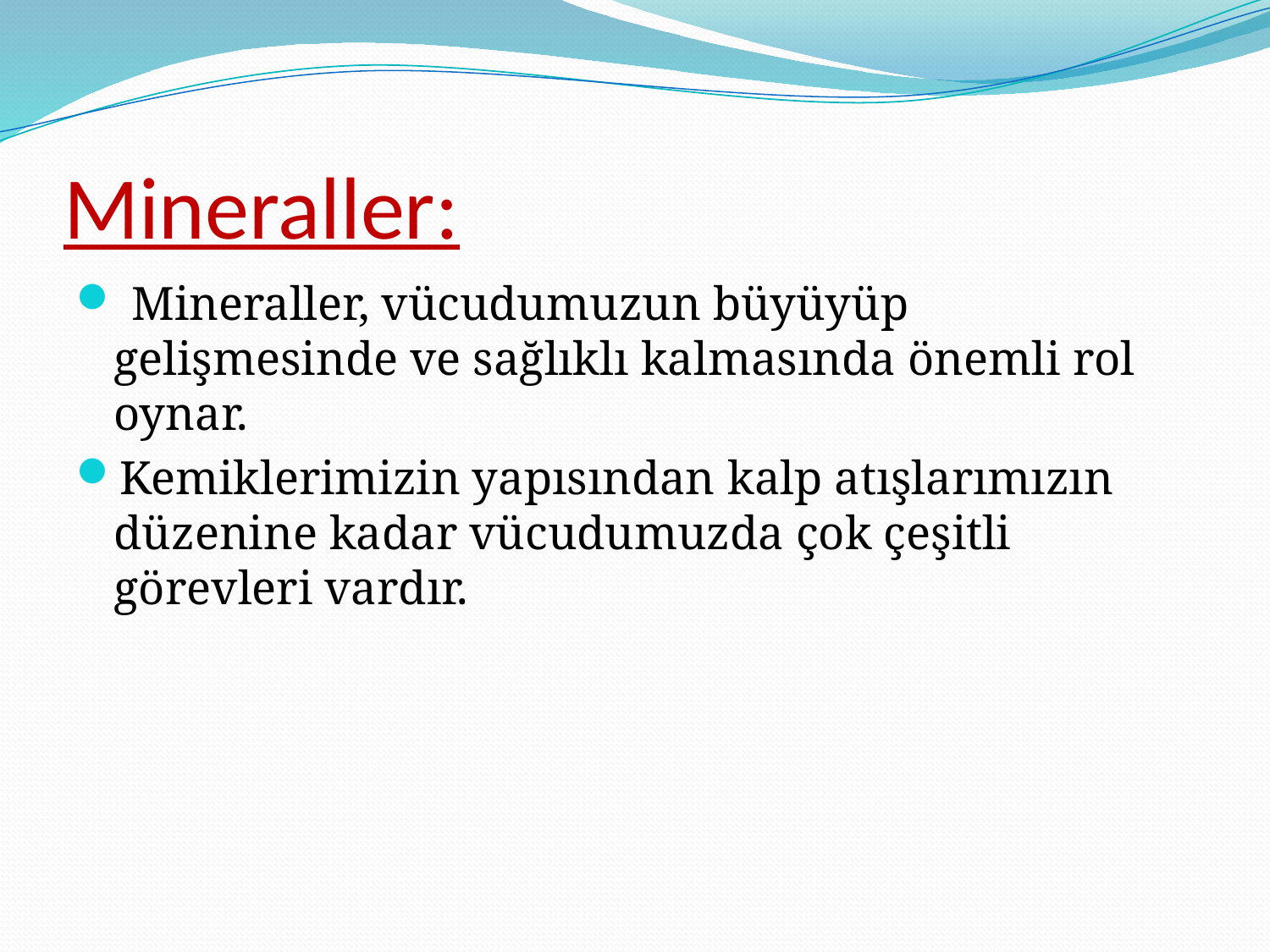

# Mineraller:
 Mineraller, vücudumuzun büyüyüp gelişmesinde ve sağlıklı kalmasında önemli rol oynar.
Kemiklerimizin yapısından kalp atışlarımızın düzenine kadar vücudumuzda çok çeşitli görevleri vardır.